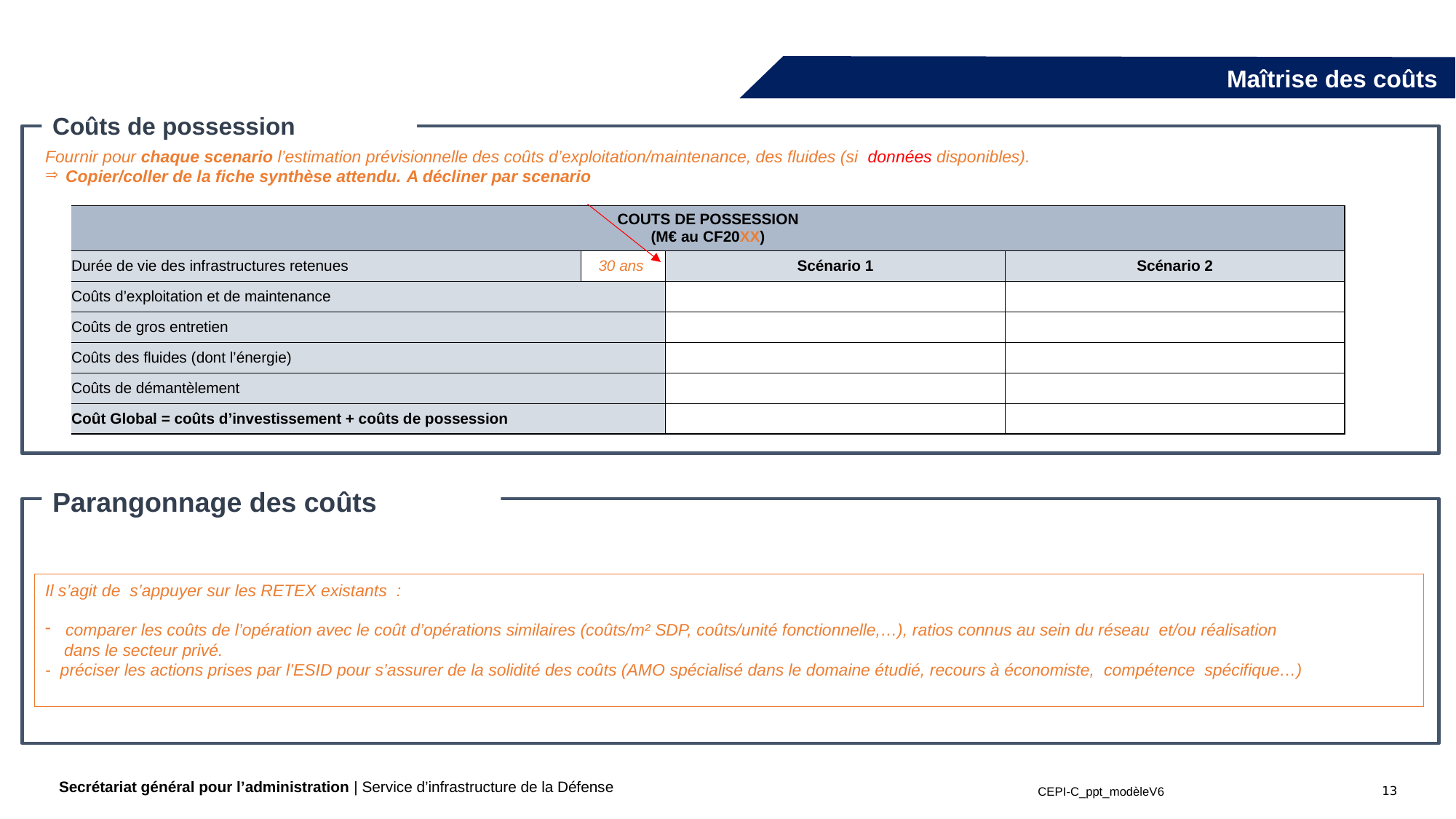

Maîtrise des coûts
Coûts de possession

Fournir pour chaque scenario l’estimation prévisionnelle des coûts d’exploitation/maintenance, des fluides (si  données disponibles).
Copier/coller de la fiche synthèse attendu. A décliner par scenario

| COUTS DE POSSESSION (M€ au CF20XX) |  |  |  |
| --- | --- | --- | --- |
| Durée de vie des infrastructures retenues | 30 ans | Scénario 1 | Scénario 2 |
| Coûts d’exploitation et de maintenance |  |  |  |
| Coûts de gros entretien |  |  |  |
| Coûts des fluides (dont l’énergie) |  |  |  |
| Coûts de démantèlement |  |  |  |
| Coût Global = coûts d’investissement + coûts de possession |  |  |  |
Parangonnage des coûts

Il s’agit de  s’appuyer sur les RETEX existants  :

comparer les coûts de l’opération avec le coût d’opérations similaires (coûts/m² SDP, coûts/unité fonctionnelle,…), ratios connus au sein du réseau  et/ou réalisation
    dans le secteur privé.
-  préciser les actions prises par l’ESID pour s’assurer de la solidité des coûts (AMO spécialisé dans le domaine étudié, recours à économiste,  compétence  spécifique…)

13
CEPI-C_ppt_modèleV6